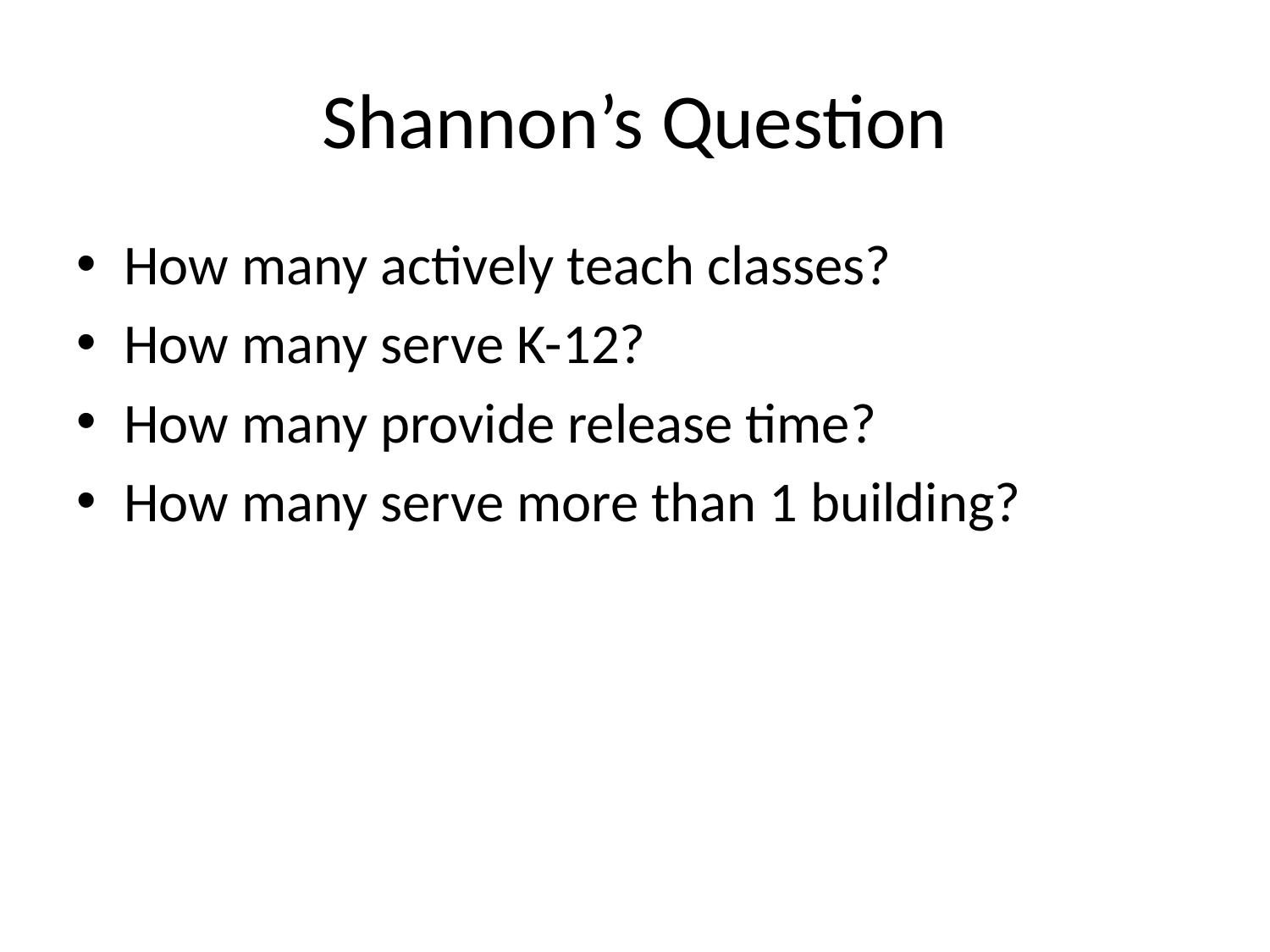

# Shannon’s Question
How many actively teach classes?
How many serve K-12?
How many provide release time?
How many serve more than 1 building?